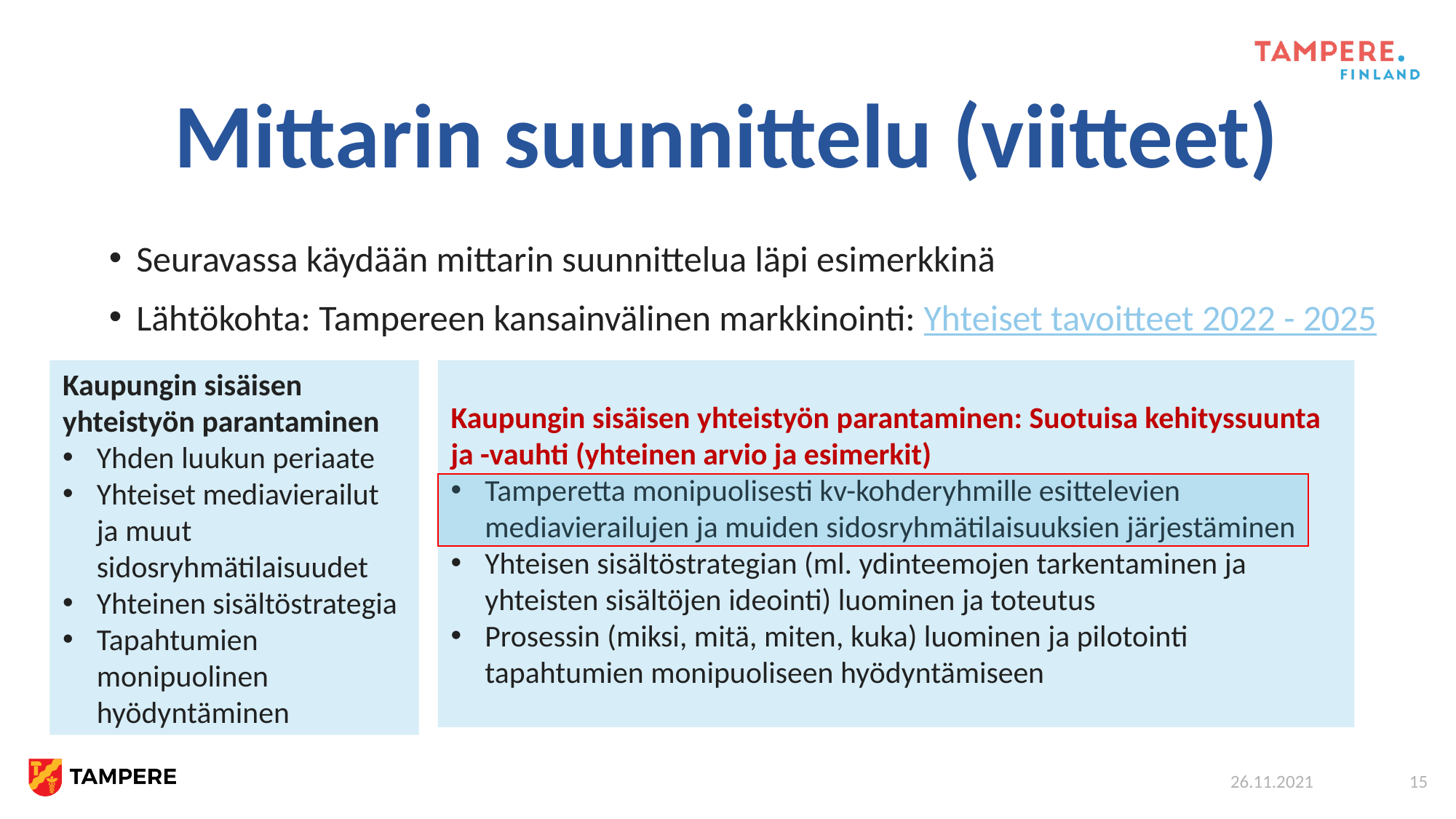

# Mittarin suunnittelu (viitteet)
Seuravassa käydään mittarin suunnittelua läpi esimerkkinä
Lähtökohta: Tampereen kansainvälinen markkinointi: Yhteiset tavoitteet 2022 - 2025
Kaupungin sisäisen yhteistyön parantaminen
Yhden luukun periaate
Yhteiset mediavierailut ja muut sidosryhmätilaisuudet
Yhteinen sisältöstrategia
Tapahtumien monipuolinen hyödyntäminen
Kaupungin sisäisen yhteistyön parantaminen: Suotuisa kehityssuunta ja -vauhti (yhteinen arvio ja esimerkit)
Tamperetta monipuolisesti kv-kohderyhmille esittelevien mediavierailujen ja muiden sidosryhmätilaisuuksien järjestäminen
Yhteisen sisältöstrategian (ml. ydinteemojen tarkentaminen ja yhteisten sisältöjen ideointi) luominen ja toteutus
Prosessin (miksi, mitä, miten, kuka) luominen ja pilotointi tapahtumien monipuoliseen hyödyntämiseen

26.11.2021
15